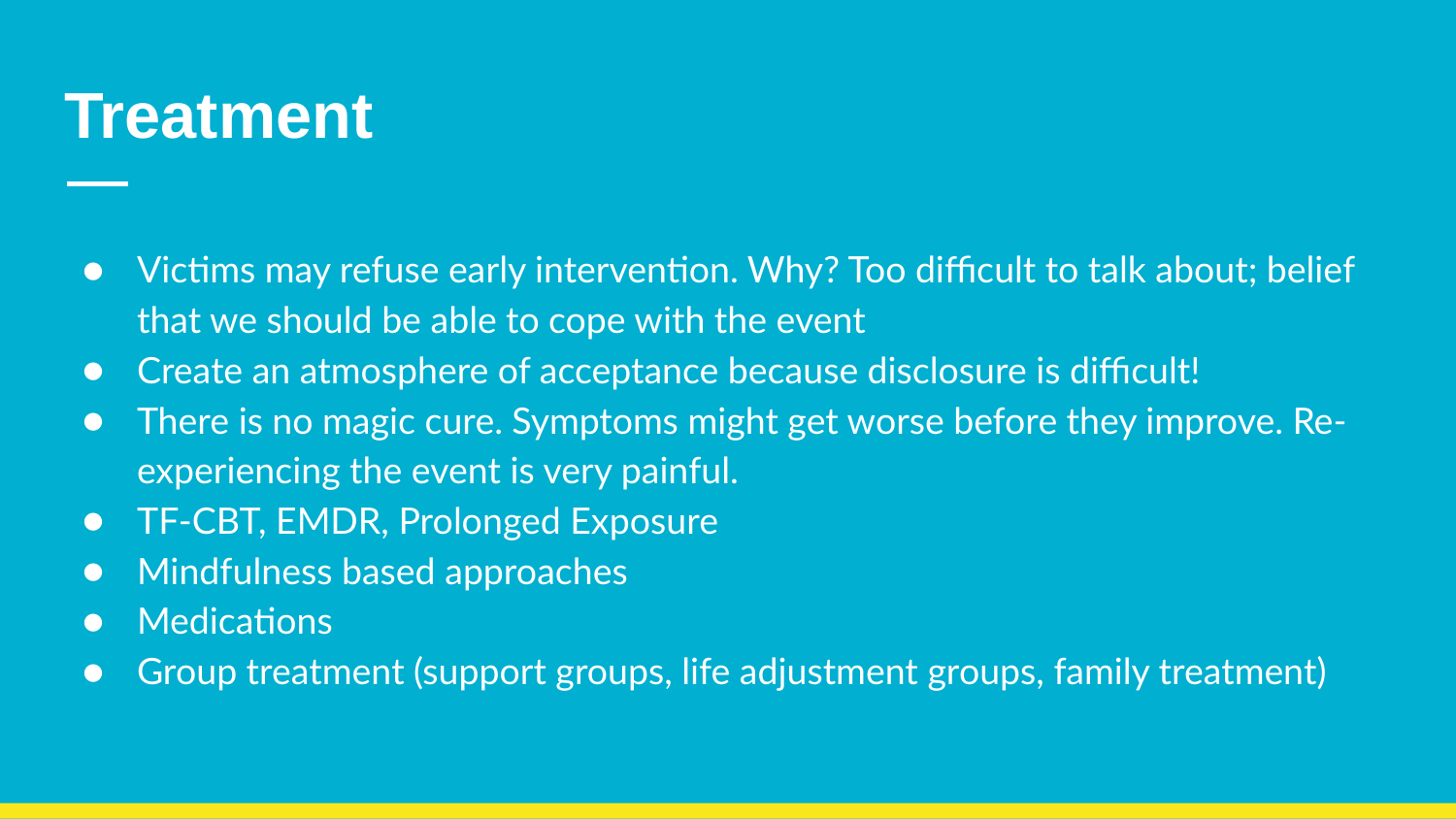

# Treatment
Victims may refuse early intervention. Why? Too difficult to talk about; belief that we should be able to cope with the event
Create an atmosphere of acceptance because disclosure is difficult!
There is no magic cure. Symptoms might get worse before they improve. Re-experiencing the event is very painful.
TF-CBT, EMDR, Prolonged Exposure
Mindfulness based approaches
Medications
Group treatment (support groups, life adjustment groups, family treatment)